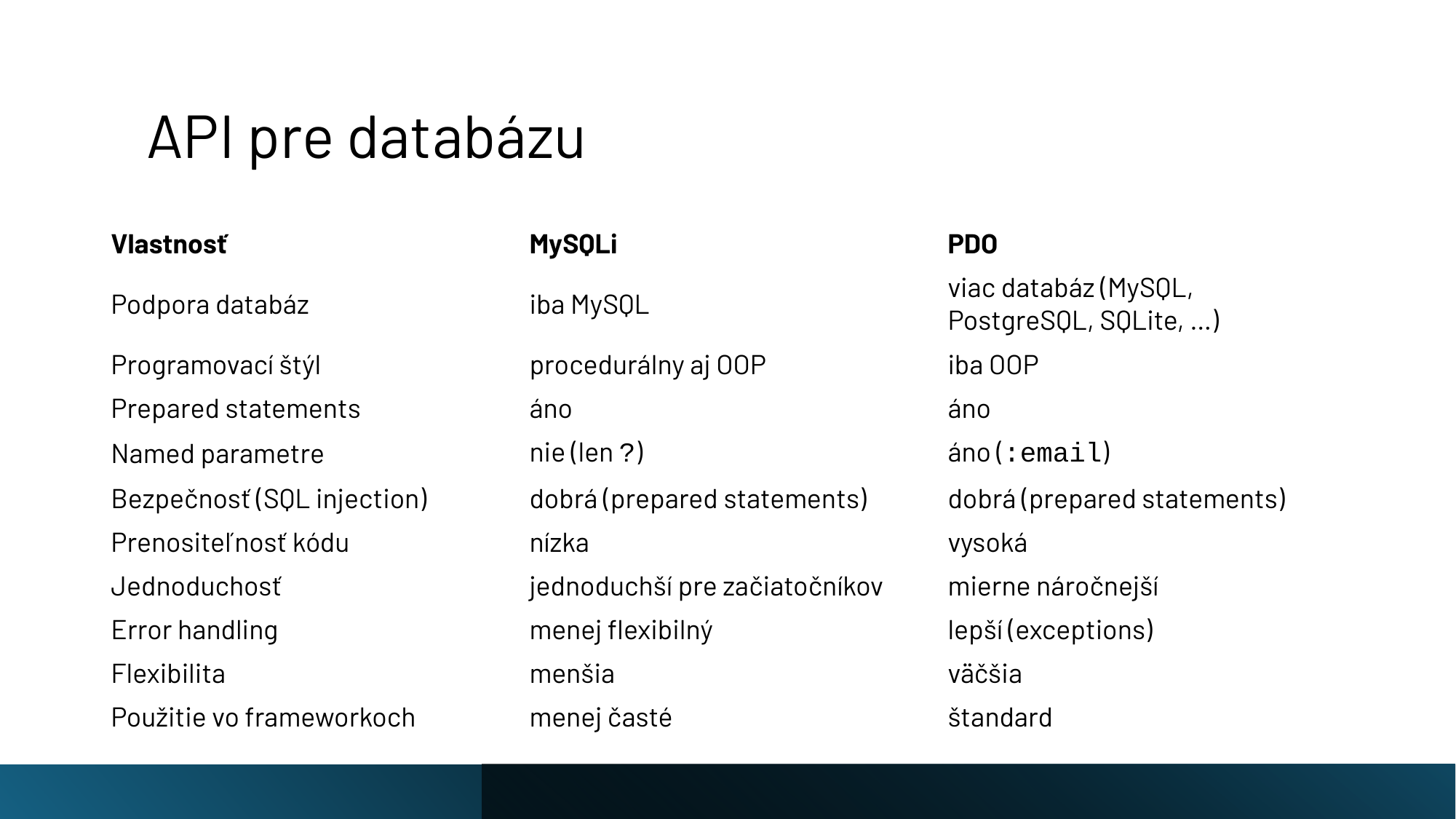

# API pre databázu
| Vlastnosť | MySQLi | PDO |
| --- | --- | --- |
| Podpora databáz | iba MySQL | viac databáz (MySQL, PostgreSQL, SQLite, …) |
| Programovací štýl | procedurálny aj OOP | iba OOP |
| Prepared statements | áno | áno |
| Named parametre | nie (len ?) | áno (:email) |
| Bezpečnosť (SQL injection) | dobrá (prepared statements) | dobrá (prepared statements) |
| Prenositeľnosť kódu | nízka | vysoká |
| Jednoduchosť | jednoduchší pre začiatočníkov | mierne náročnejší |
| Error handling | menej flexibilný | lepší (exceptions) |
| Flexibilita | menšia | väčšia |
| Použitie vo frameworkoch | menej časté | štandard |